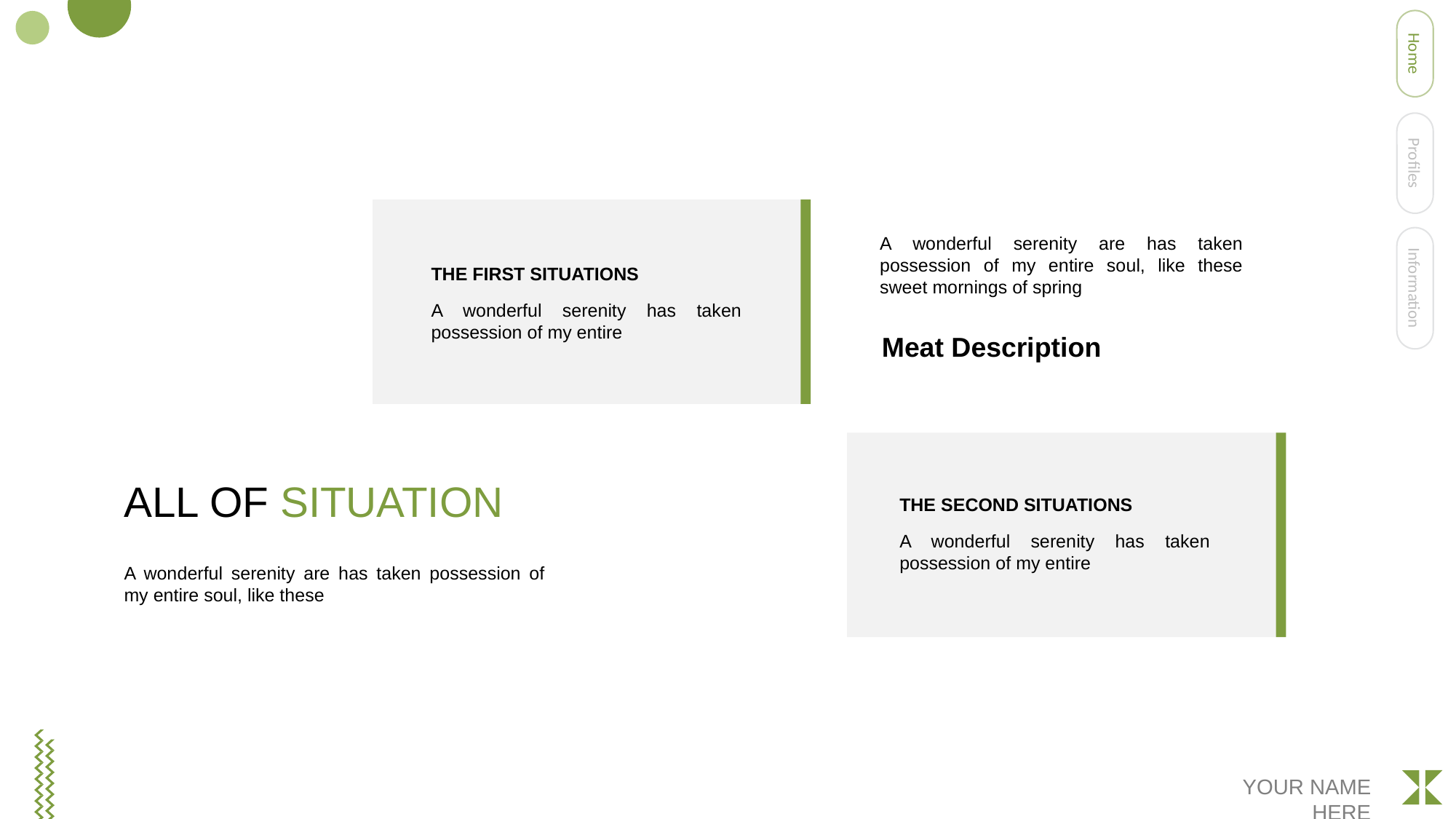

Home
Profiles

A wonderful serenity are has taken possession of my entire soul, like these sweet mornings of spring
THE FIRST SITUATIONS
Information
A wonderful serenity has taken possession of my entire
Meat Description

ALL OF SITUATION
THE SECOND SITUATIONS
A wonderful serenity has taken possession of my entire
A wonderful serenity are has taken possession of my entire soul, like these
YOUR NAME HERE